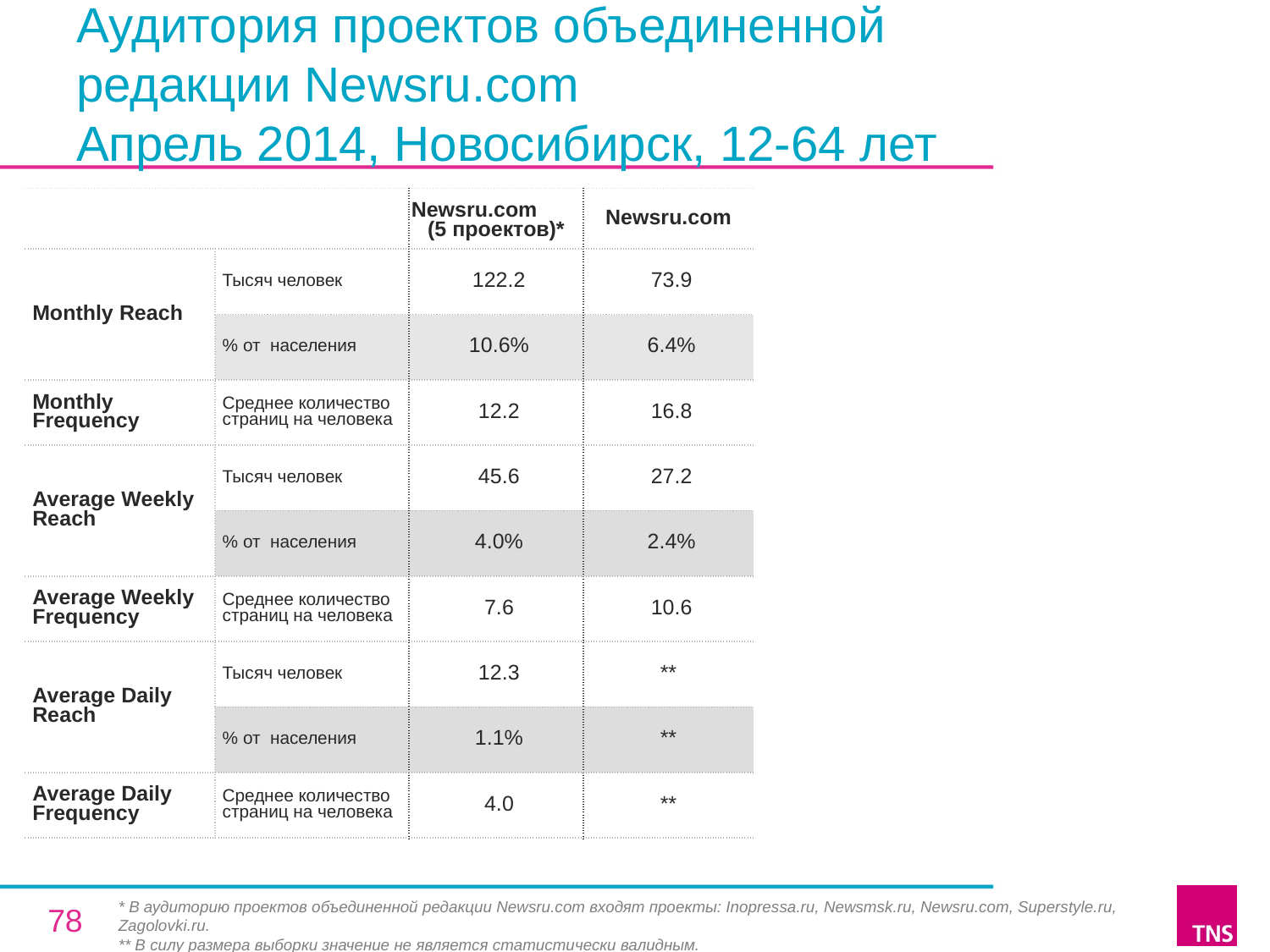

# Аудитория проектов объединенной
редакции Newsru.com
Апрель 2014, Новосибирск, 12-64 лет
|  |  | Newsru.com (5 проектов)\* | Newsru.com |
| --- | --- | --- | --- |
| Monthly Reach | Тысяч человек | 122.2 | 73.9 |
|  | % от населения | 10.6% | 6.4% |
| Monthly Frequency | Среднее количество страниц на человека | 12.2 | 16.8 |
| Average Weekly Reach | Тысяч человек | 45.6 | 27.2 |
|  | % от населения | 4.0% | 2.4% |
| Average Weekly Frequency | Среднее количество страниц на человека | 7.6 | 10.6 |
| Average Daily Reach | Тысяч человек | 12.3 | \*\* |
|  | % от населения | 1.1% | \*\* |
| Average Daily Frequency | Среднее количество страниц на человека | 4.0 | \*\* |
* В аудиторию проектов объединенной редакции Newsru.com входят проекты: Inopressa.ru, Newsmsk.ru, Newsru.com, Superstyle.ru, Zagolovki.ru.
** В силу размера выборки значение не является статистически валидным.
78